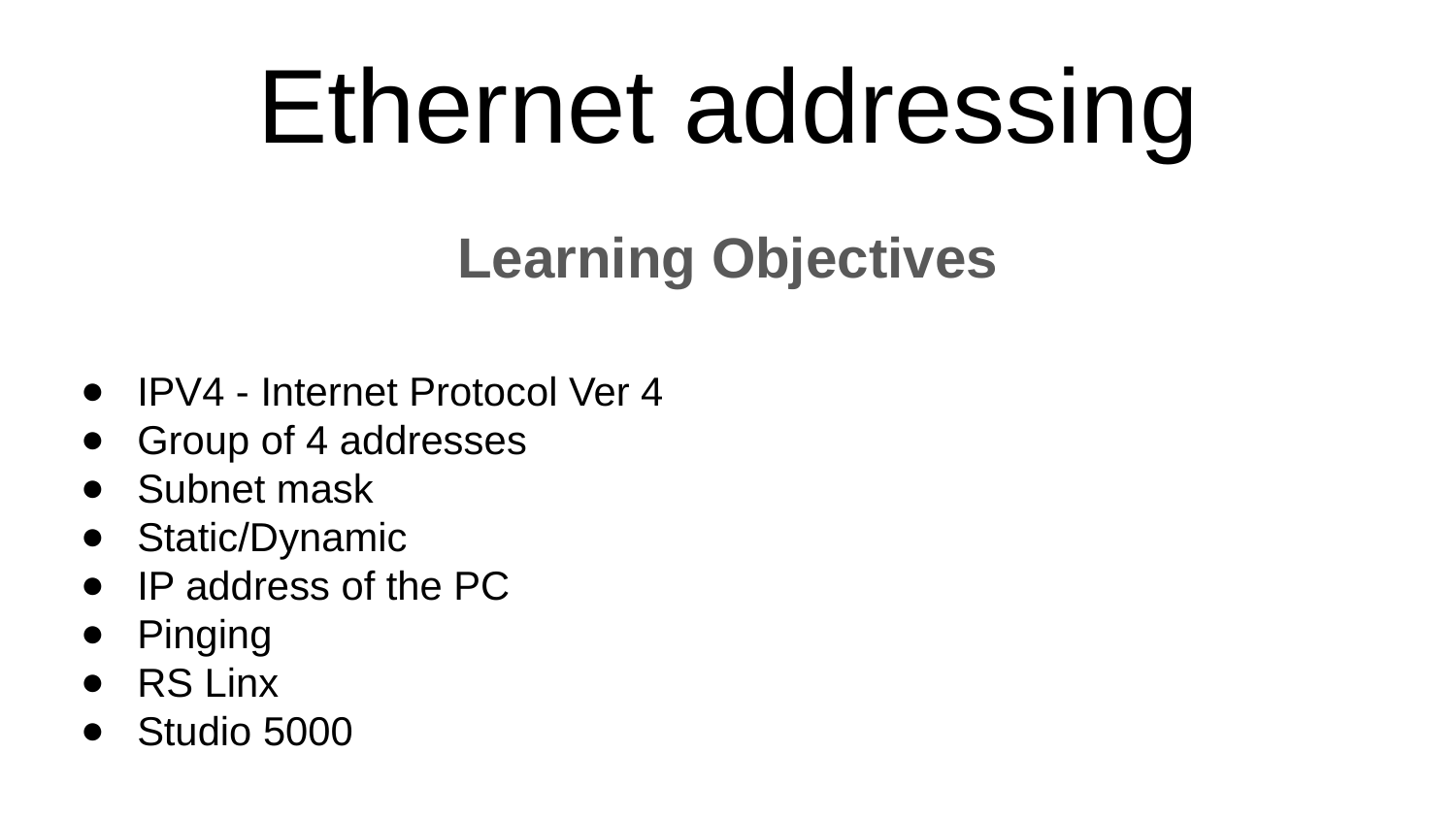

# Ethernet addressing

Learning Objectives
IPV4 - Internet Protocol Ver 4
Group of 4 addresses
Subnet mask
Static/Dynamic
IP address of the PC
Pinging
RS Linx
Studio 5000